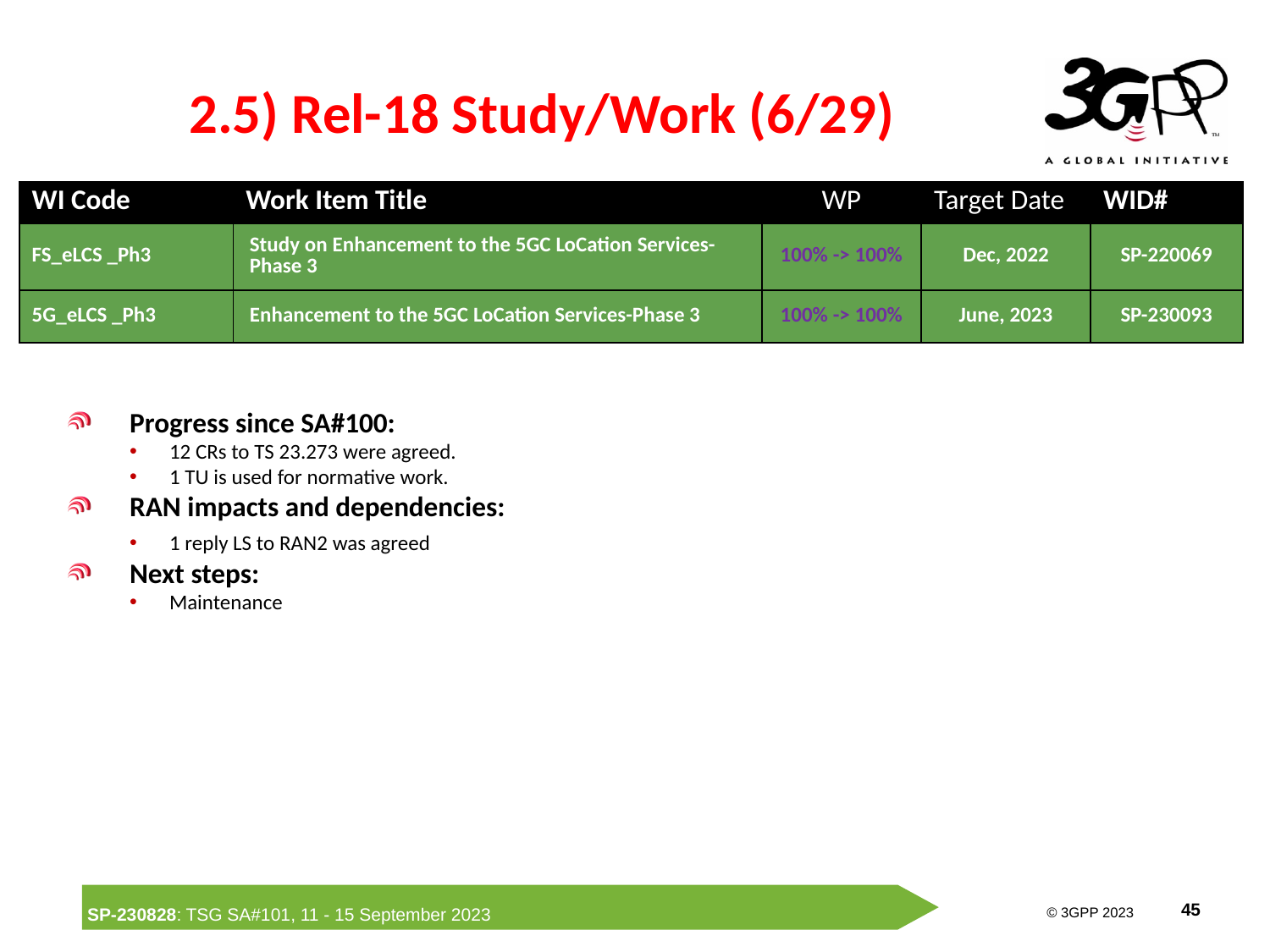

# 2.5) Rel-18 Study/Work (6/29)
| WI Code | Work Item Title | WP | Target Date | WID# |
| --- | --- | --- | --- | --- |
| FS\_eLCS \_Ph3 | Study on Enhancement to the 5GC LoCation Services-Phase 3 | 100% -> 100% | Dec, 2022 | SP-220069 |
| 5G\_eLCS \_Ph3 | Enhancement to the 5GC LoCation Services-Phase 3 | 100% -> 100% | June, 2023 | SP-230093 |
Progress since SA#100:
12 CRs to TS 23.273 were agreed.
1 TU is used for normative work.
RAN impacts and dependencies:
1 reply LS to RAN2 was agreed
Next steps:
Maintenance